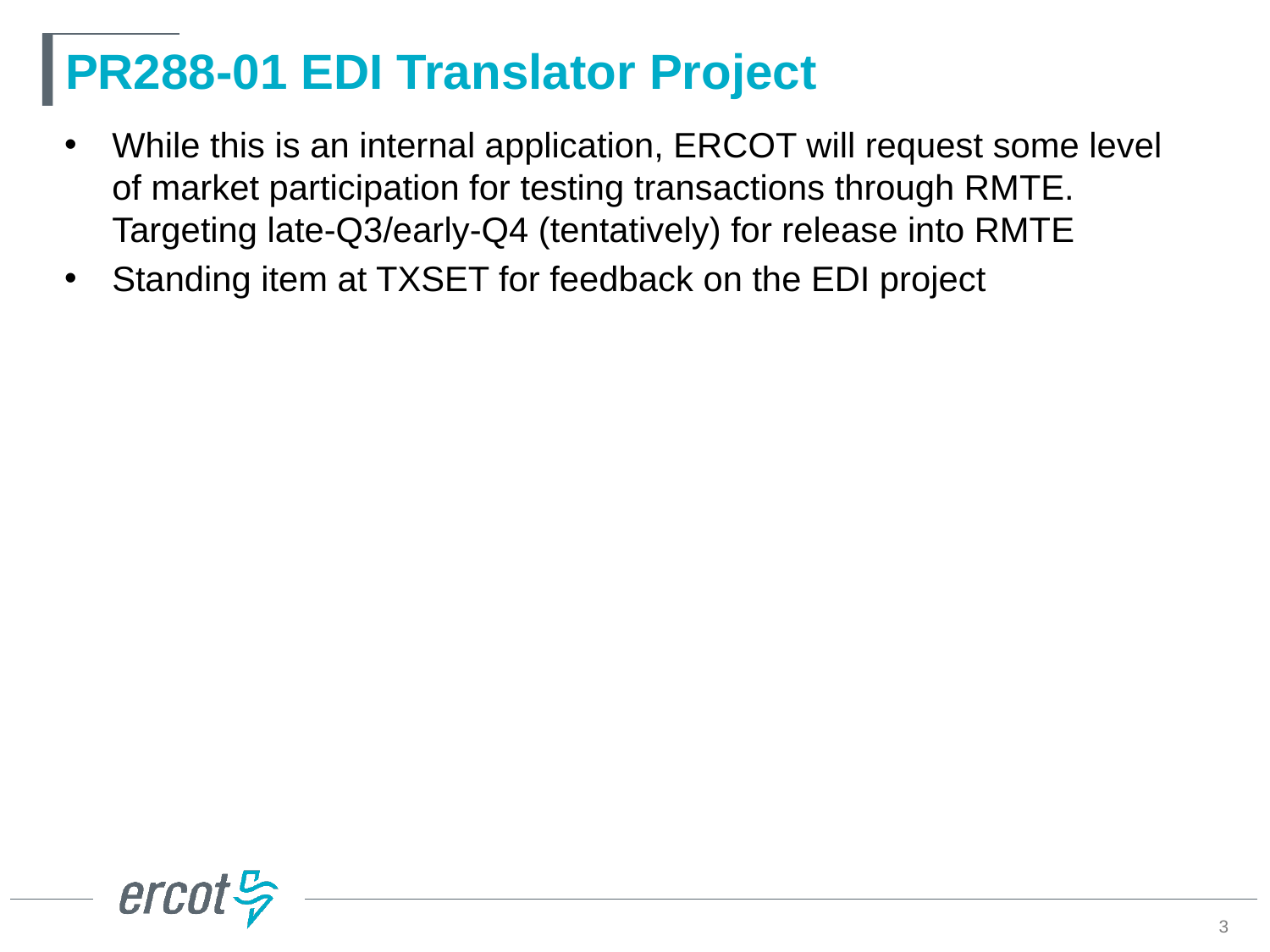

# PR288-01 EDI Translator Project
While this is an internal application, ERCOT will request some level of market participation for testing transactions through RMTE. Targeting late-Q3/early-Q4 (tentatively) for release into RMTE
Standing item at TXSET for feedback on the EDI project